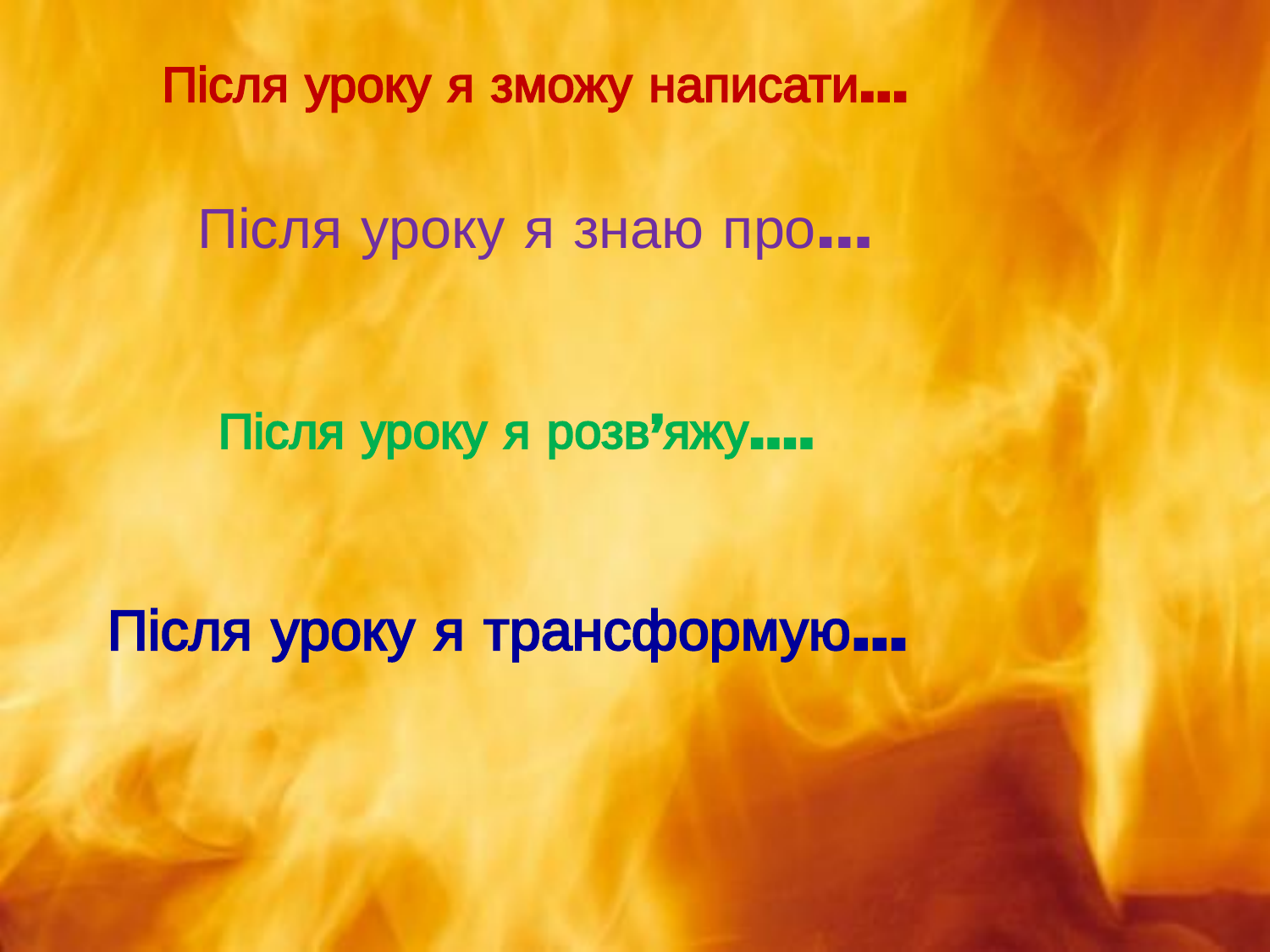

Після уроку я зможу написати…
Після уроку я знаю про…
Після уроку я розв’яжу….
Після уроку я трансформую…